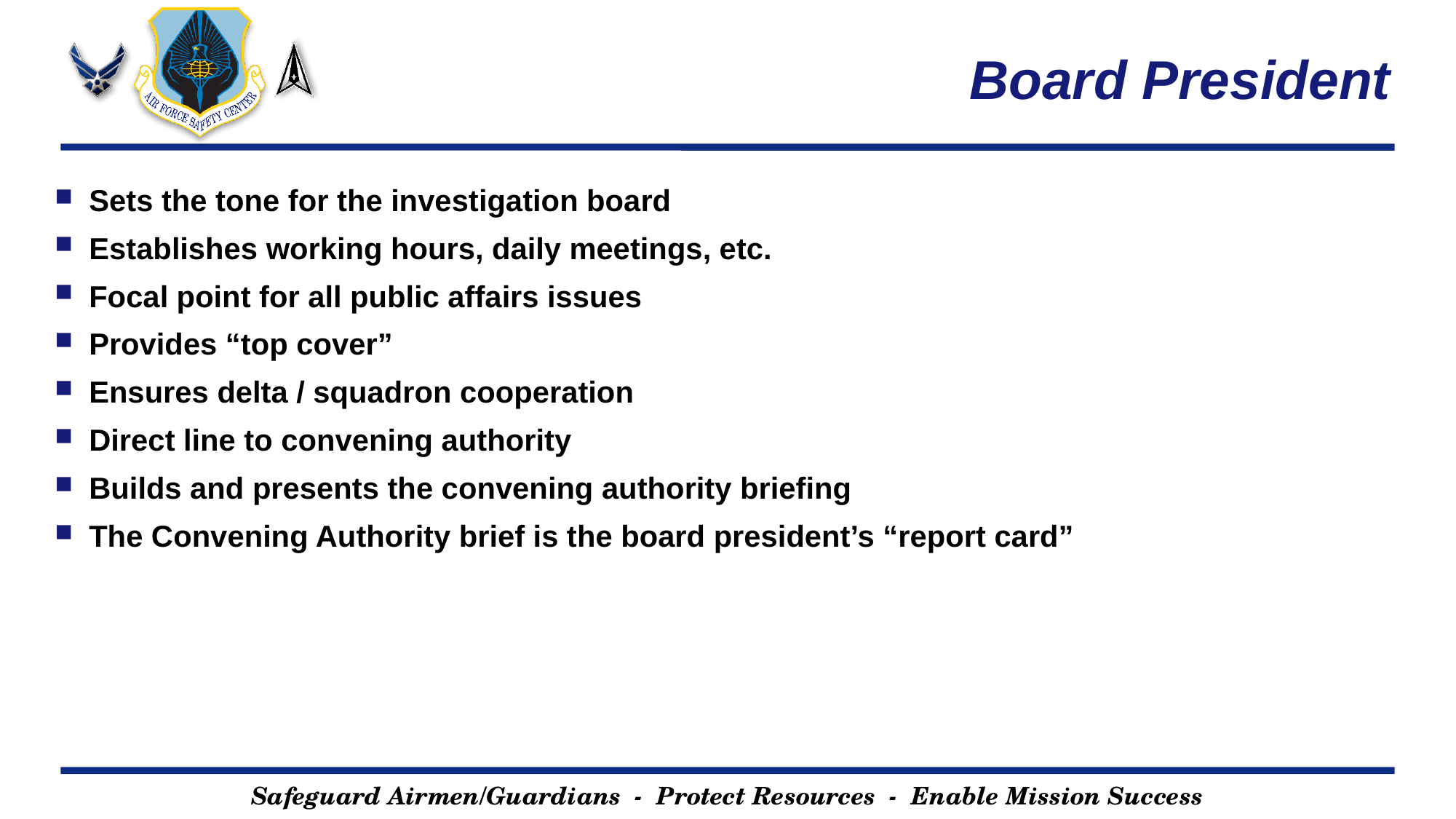

# Board President
Sets the tone for the investigation board
Establishes working hours, daily meetings, etc.
Focal point for all public affairs issues
Provides “top cover”
Ensures delta / squadron cooperation
Direct line to convening authority
Builds and presents the convening authority briefing
The Convening Authority brief is the board president’s “report card”